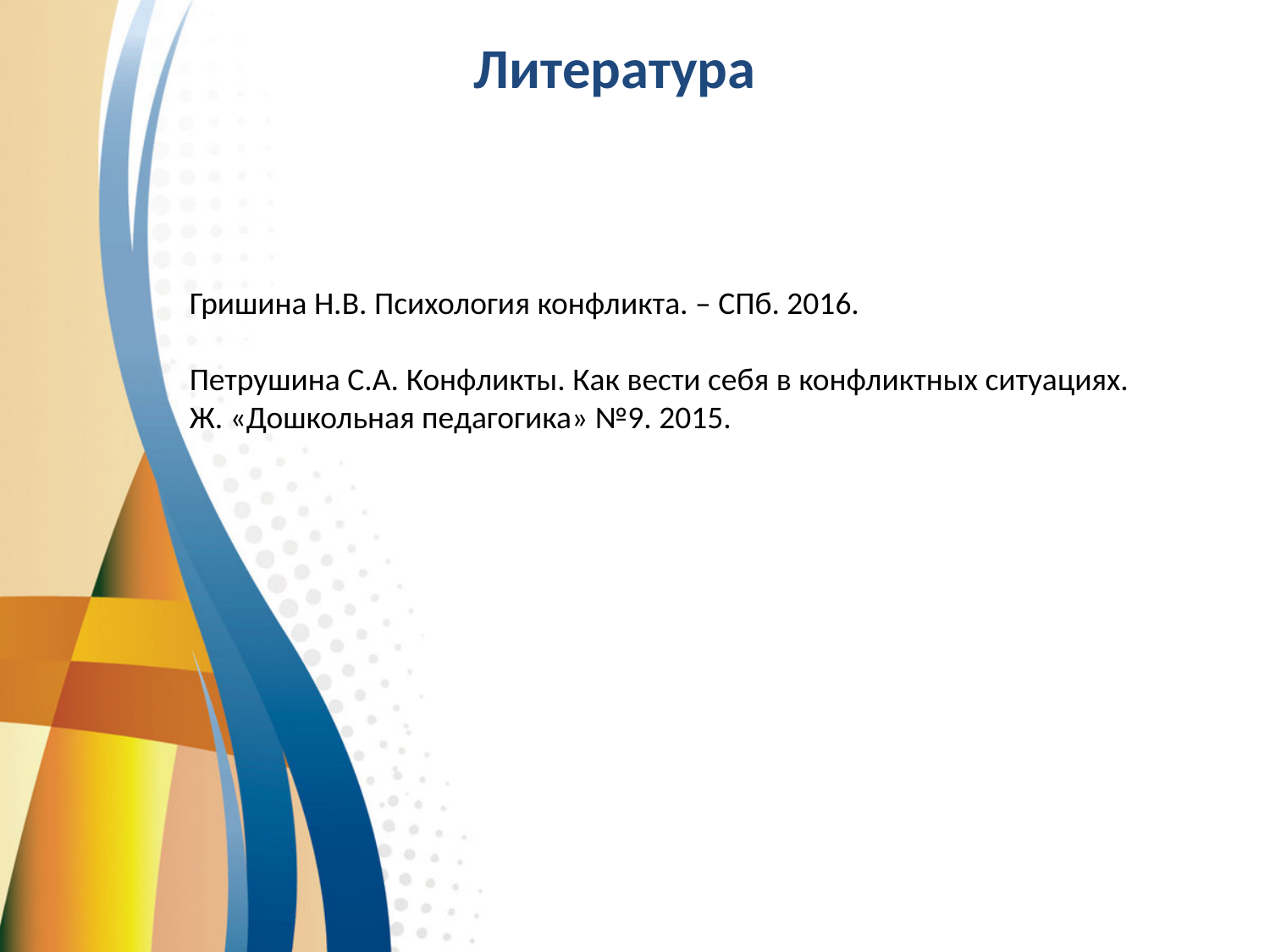

Литература
Гришина Н.В. Психология конфликта. – СПб. 2016.

Петрушина С.А. Конфликты. Как вести себя в конфликтных ситуациях. Ж. «Дошкольная педагогика» №9. 2015.